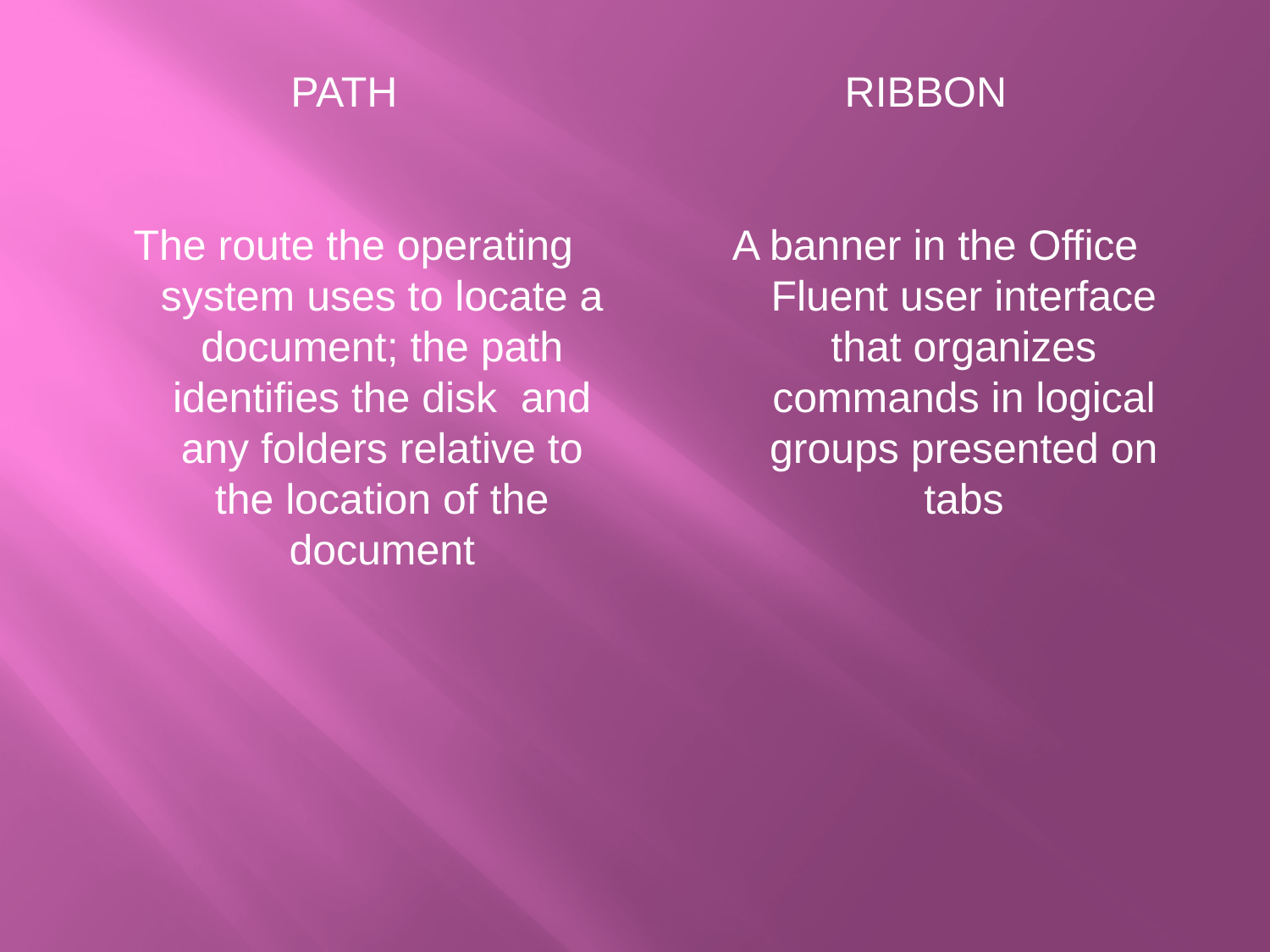

path
Ribbon
The route the operating system uses to locate a document; the path identifies the disk  and any folders relative to the location of the document
A banner in the Office Fluent user interface that organizes commands in logical groups presented on tabs